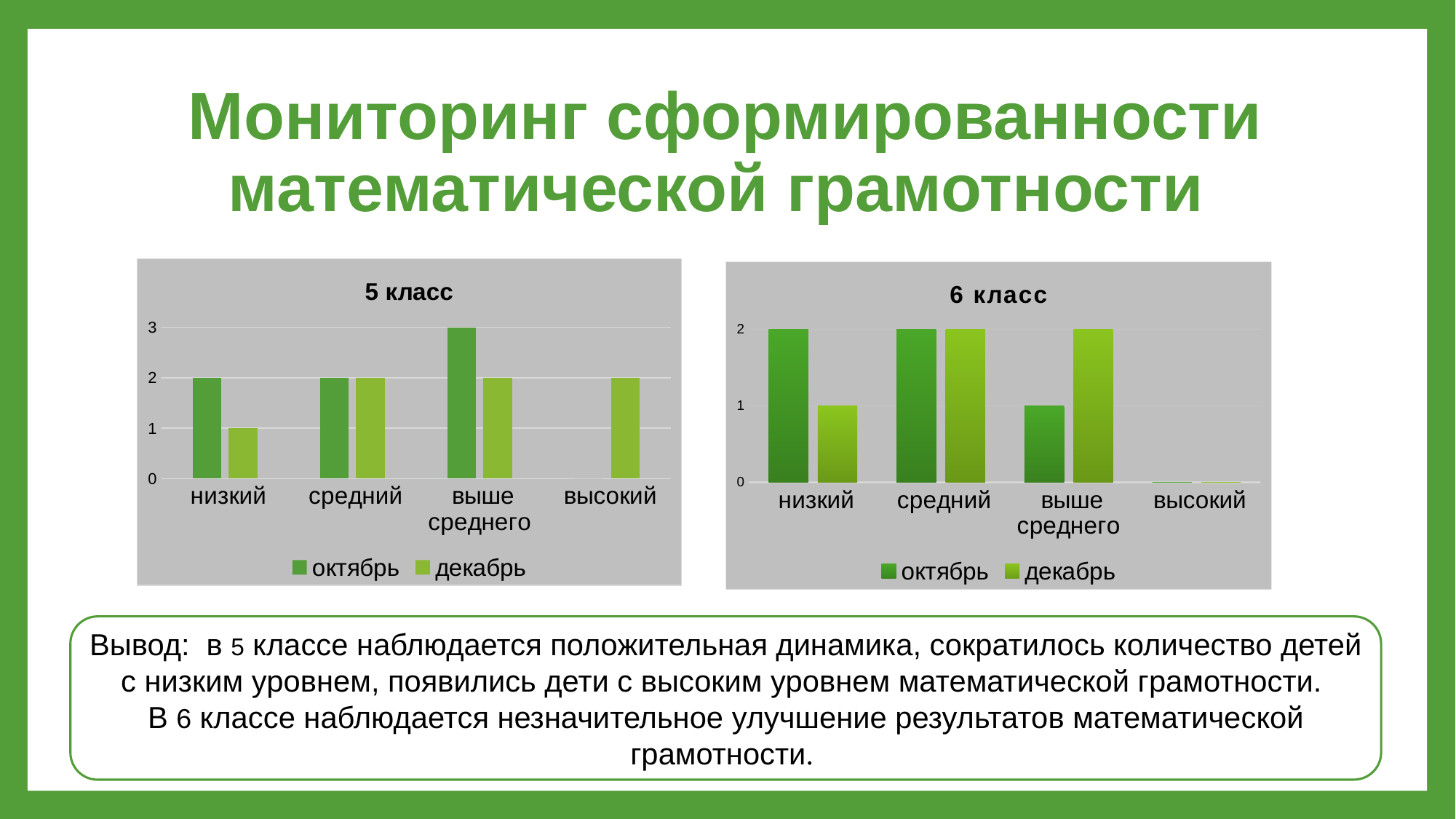

# Мониторинг сформированности математической грамотности

### Chart: 5 класс

| Category | октябрь | декабрь |
|---|---|---|
|  низкий | 2.0 | 1.0 |
|  средний | 2.0 | 2.0 |
|  выше среднего | 3.0 | 2.0 |
|  высокий | 0.0 | 2.0 |

### Chart: 6 класс

| Category | октябрь | декабрь |
|---|---|---|
|  низкий | 2.0 | 1.0 |
|  средний | 2.0 | 2.0 |
|  выше среднего | 1.0 | 2.0 |
|  высокий | 0.0 | 0.0 |
Вывод:  в 5 классе наблюдается положительная динамика, сократилось количество детей с низким уровнем, появились дети с высоким уровнем математической грамотности.
В 6 классе наблюдается незначительное улучшение результатов математической грамотности.